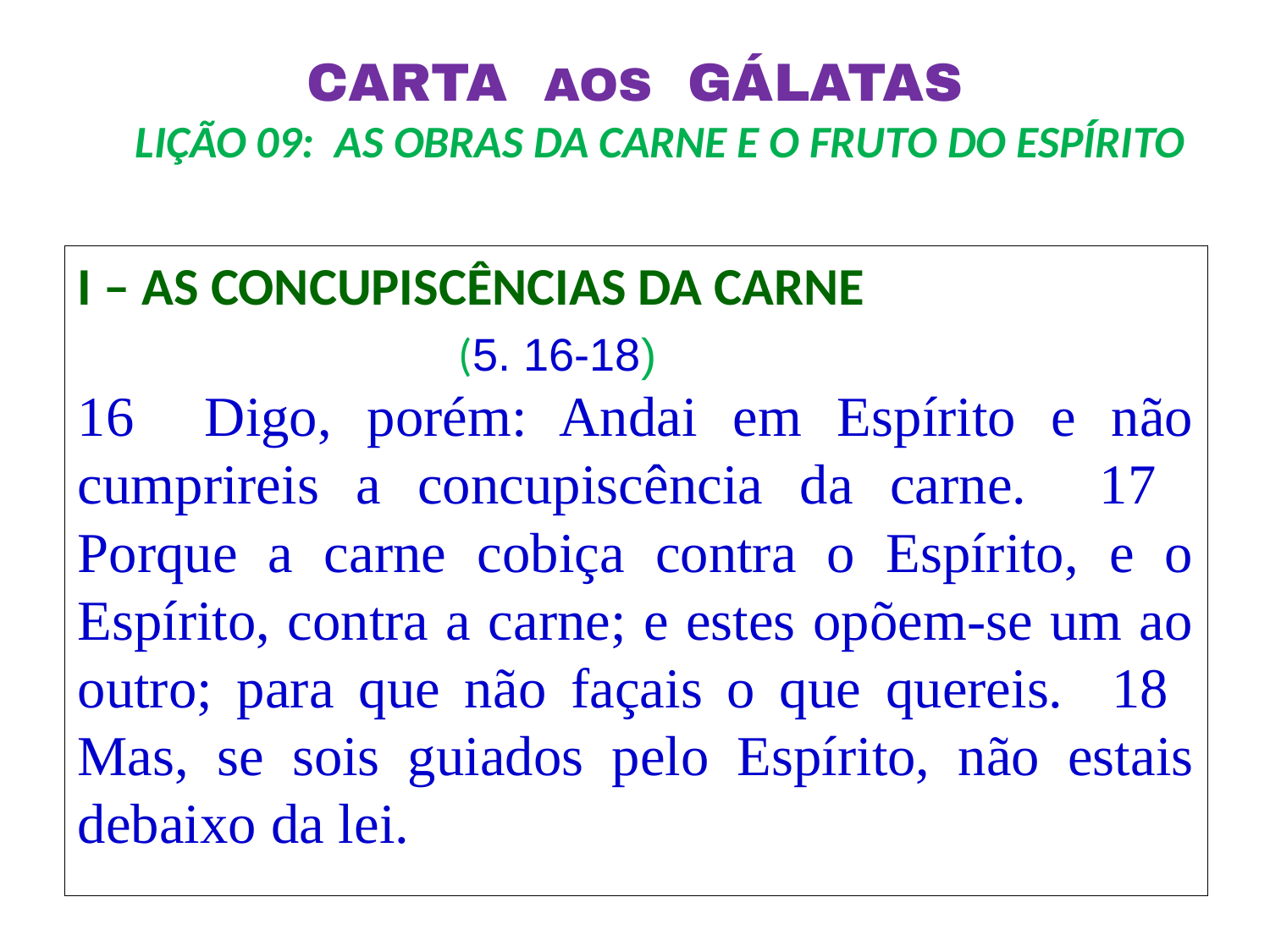

# CARTA  AOS  GÁLATAS LIÇÃO 09:  AS OBRAS DA CARNE E O FRUTO DO ESPÍRITO
I – AS CONCUPISCÊNCIAS DA CARNE
			(5. 16-18)
16  Digo, porém: Andai em Espírito e não cumprireis a concupiscência da carne.  17  Porque a carne cobiça contra o Espírito, e o Espírito, contra a carne; e estes opõem-se um ao outro; para que não façais o que quereis.  18  Mas, se sois guiados pelo Espírito, não estais debaixo da lei.